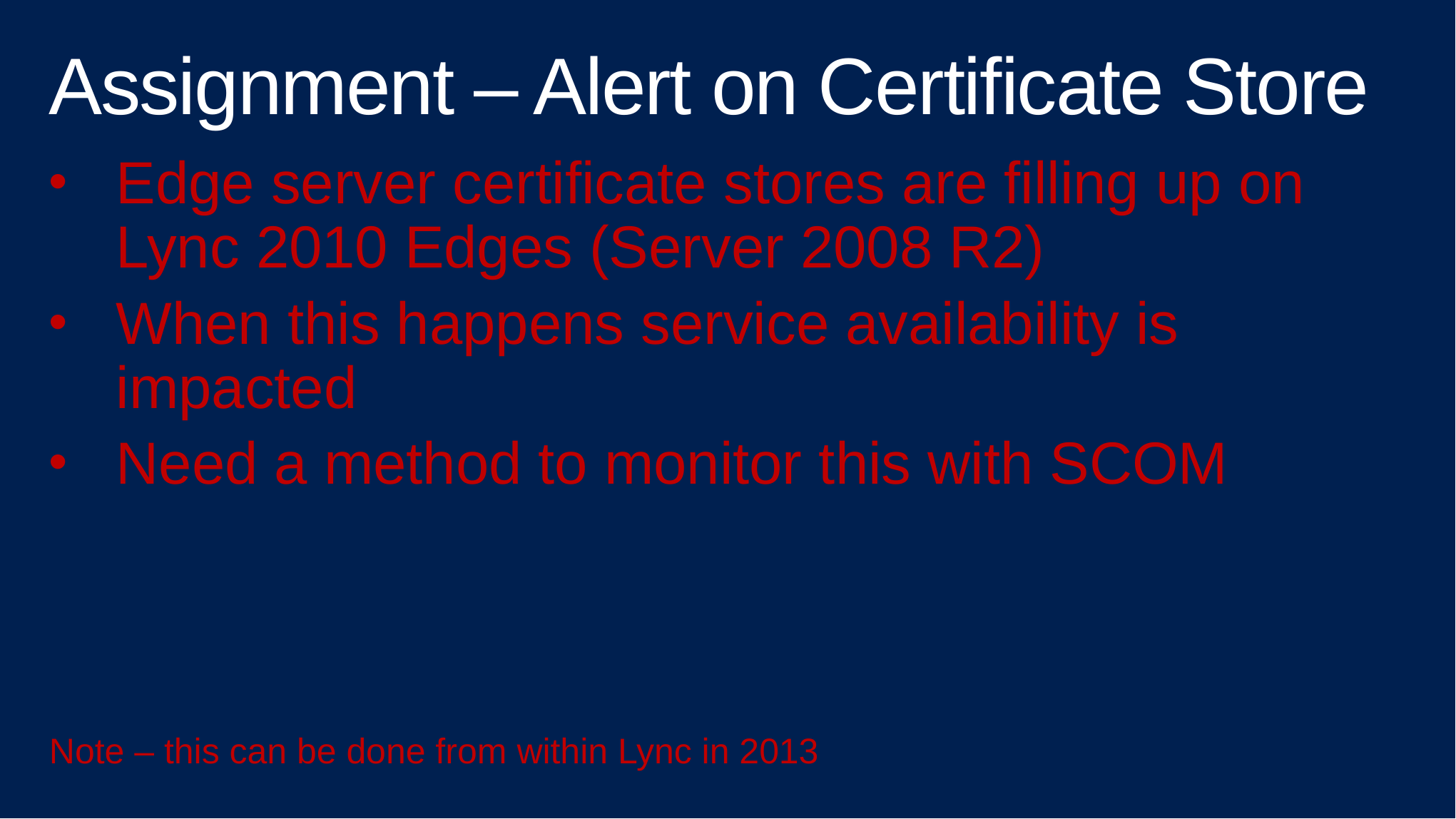

# Assignment – Alert on Certificate Store
Edge server certificate stores are filling up on Lync 2010 Edges (Server 2008 R2)
When this happens service availability is impacted
Need a method to monitor this with SCOM

Note – this can be done from within Lync in 2013